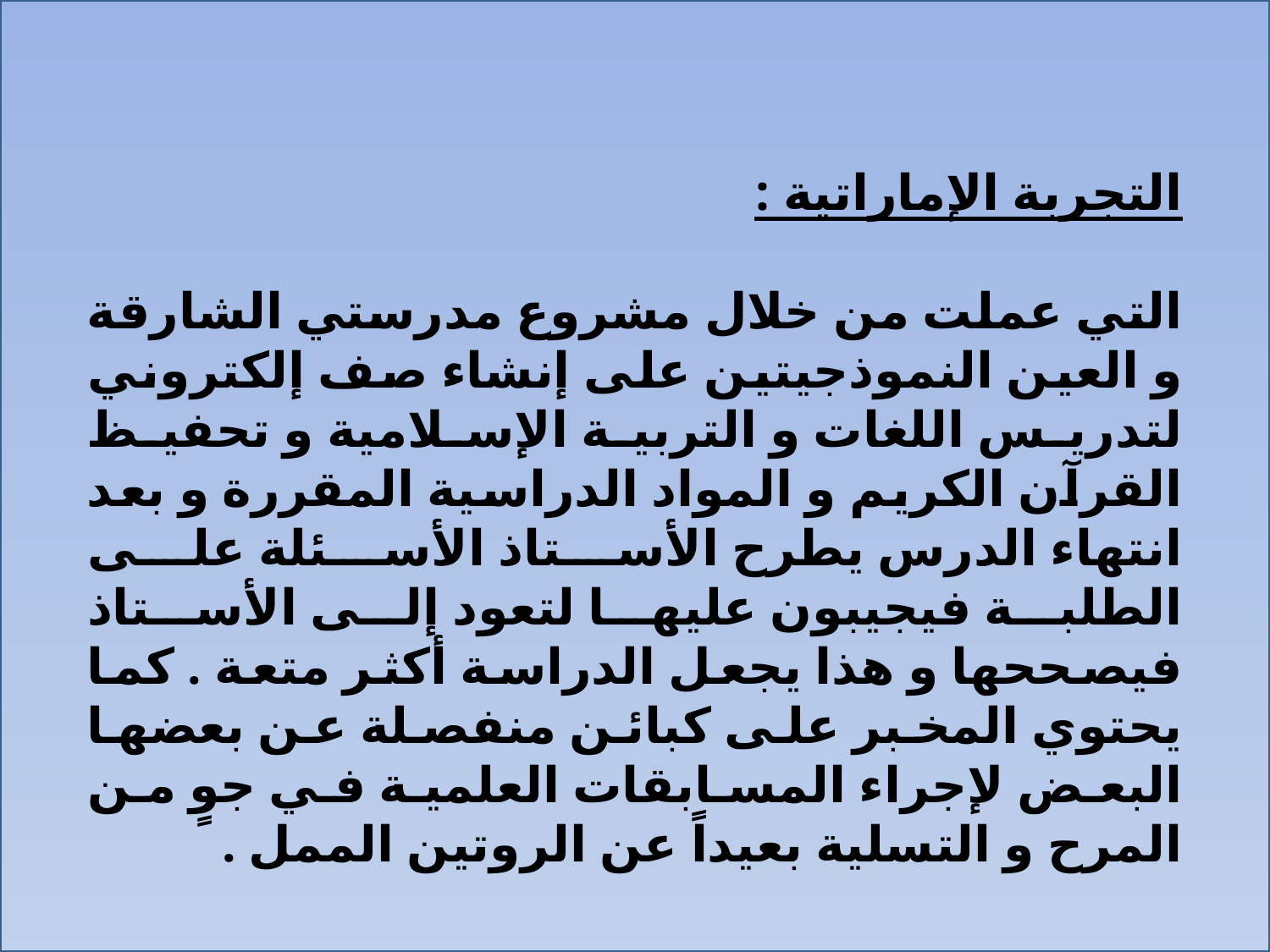

التجربة الإماراتية :

التي عملت من خلال مشروع مدرستي الشارقة و العين النموذجيتين على إنشاء صف إلكتروني لتدريس اللغات و التربية الإسلامية و تحفيظ القرآن الكريم و المواد الدراسية المقررة و بعد انتهاء الدرس يطرح الأستاذ الأسئلة على الطلبة فيجيبون عليها لتعود إلى الأستاذ فيصححها و هذا يجعل الدراسة أكثر متعة . كما يحتوي المخبر على كبائن منفصلة عن بعضها البعض لإجراء المسابقات العلمية في جوٍ من المرح و التسلية بعيداً عن الروتين الممل .